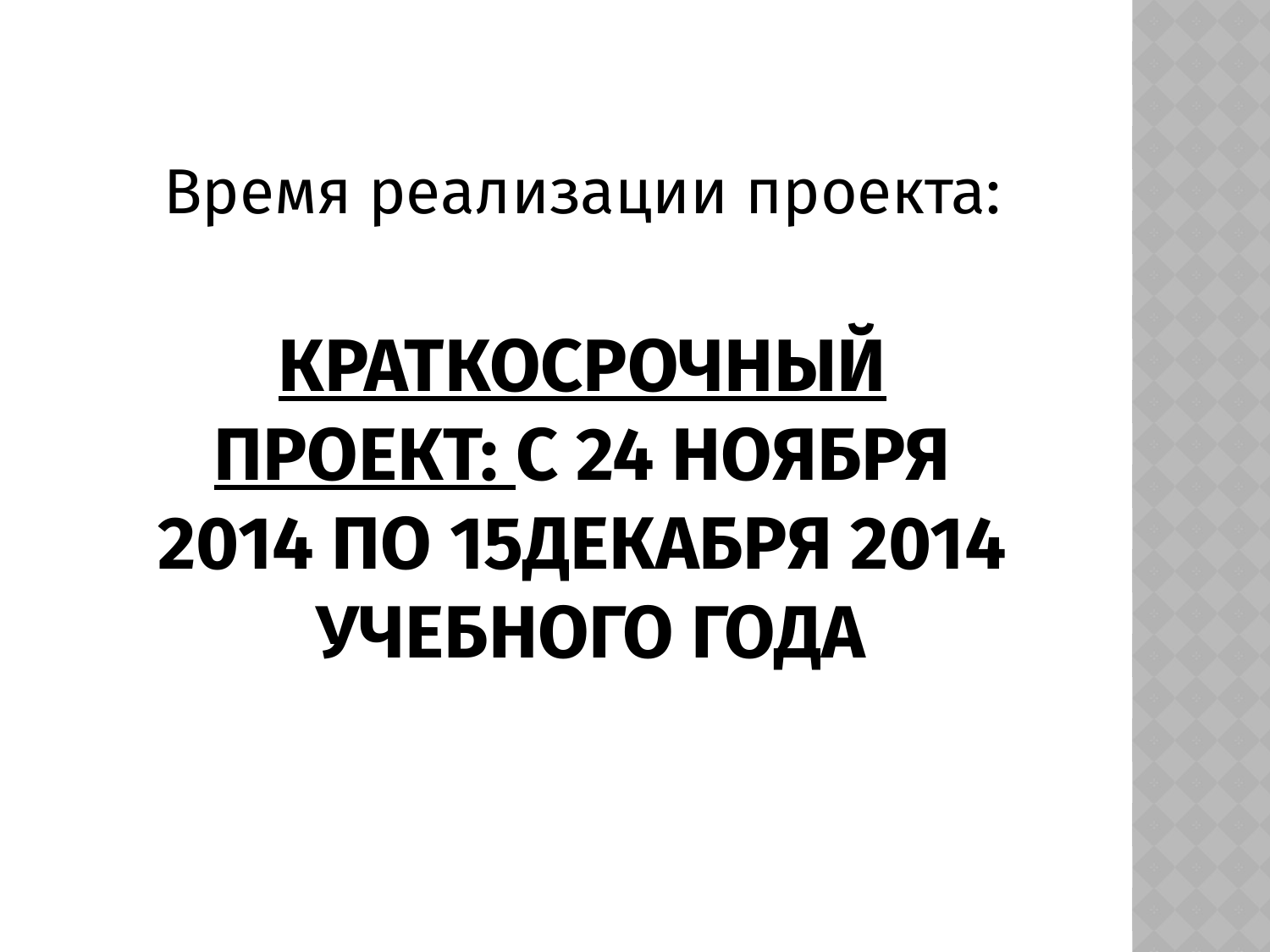

Время реализации проекта:
# краткосрочный проект: с 24 ноября 2014 по 15декабря 2014  учебного года